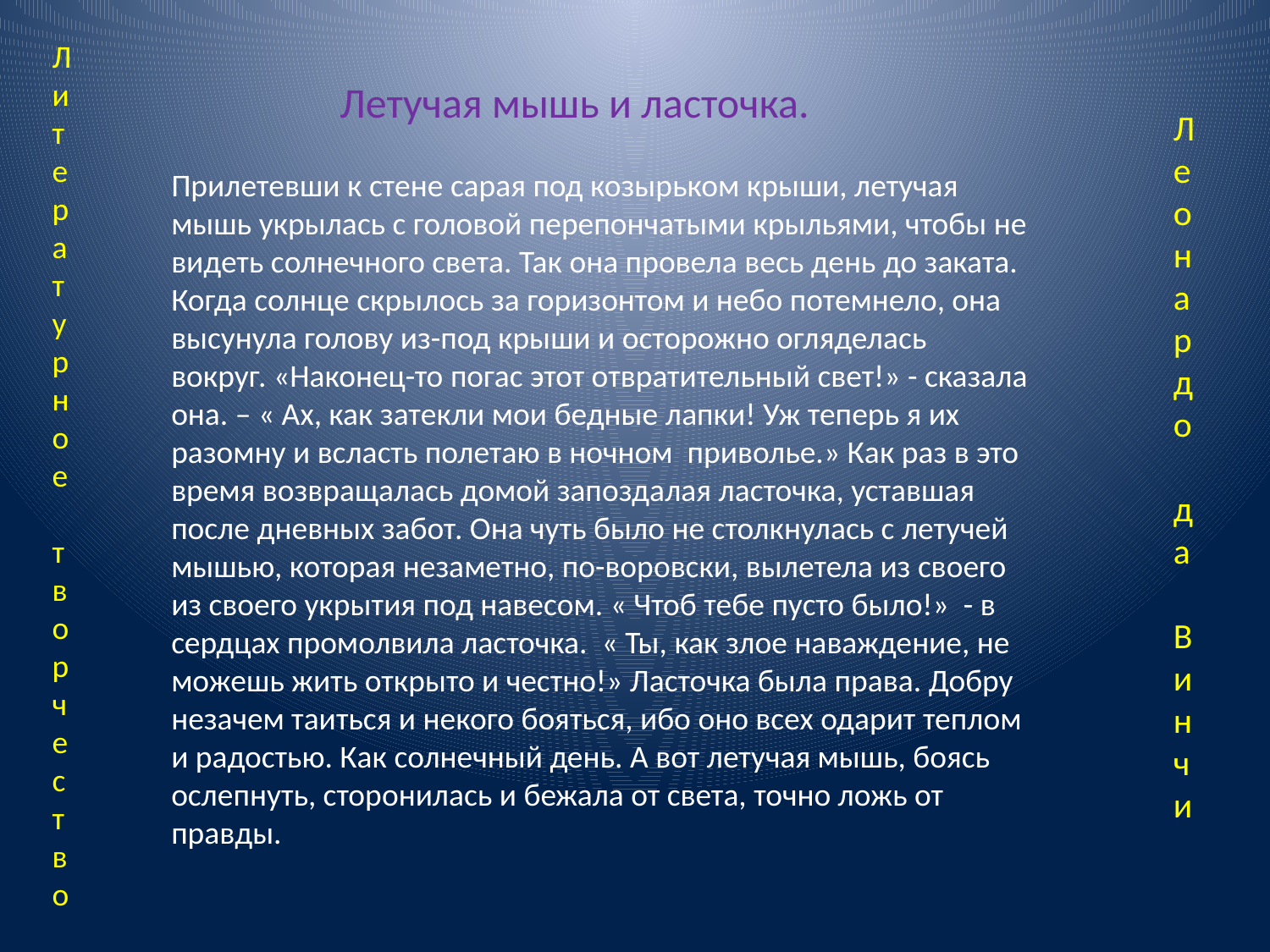

Литературное творчество
Летучая мышь и ласточка.
Леонардо да Винчи
Прилетевши к стене сарая под козырьком крыши, летучая мышь укрылась с головой перепончатыми крыльями, чтобы не видеть солнечного света. Так она провела весь день до заката. Когда солнце скрылось за горизонтом и небо потемнело, она высунула голову из-под крыши и осторожно огляделась вокруг. «Наконец-то погас этот отвратительный свет!» - сказала она. – « Ах, как затекли мои бедные лапки! Уж теперь я их разомну и всласть полетаю в ночном  приволье.» Как раз в это время возвращалась домой запоздалая ласточка, уставшая после дневных забот. Она чуть было не столкнулась с летучей мышью, которая незаметно, по-воровски, вылетела из своего из своего укрытия под навесом. « Чтоб тебе пусто было!»  - в сердцах промолвила ласточка.  « Ты, как злое наваждение, не можешь жить открыто и честно!» Ласточка была права. Добру незачем таиться и некого бояться, ибо оно всех одарит теплом и радостью. Как солнечный день. А вот летучая мышь, боясь  ослепнуть, сторонилась и бежала от света, точно ложь от правды.